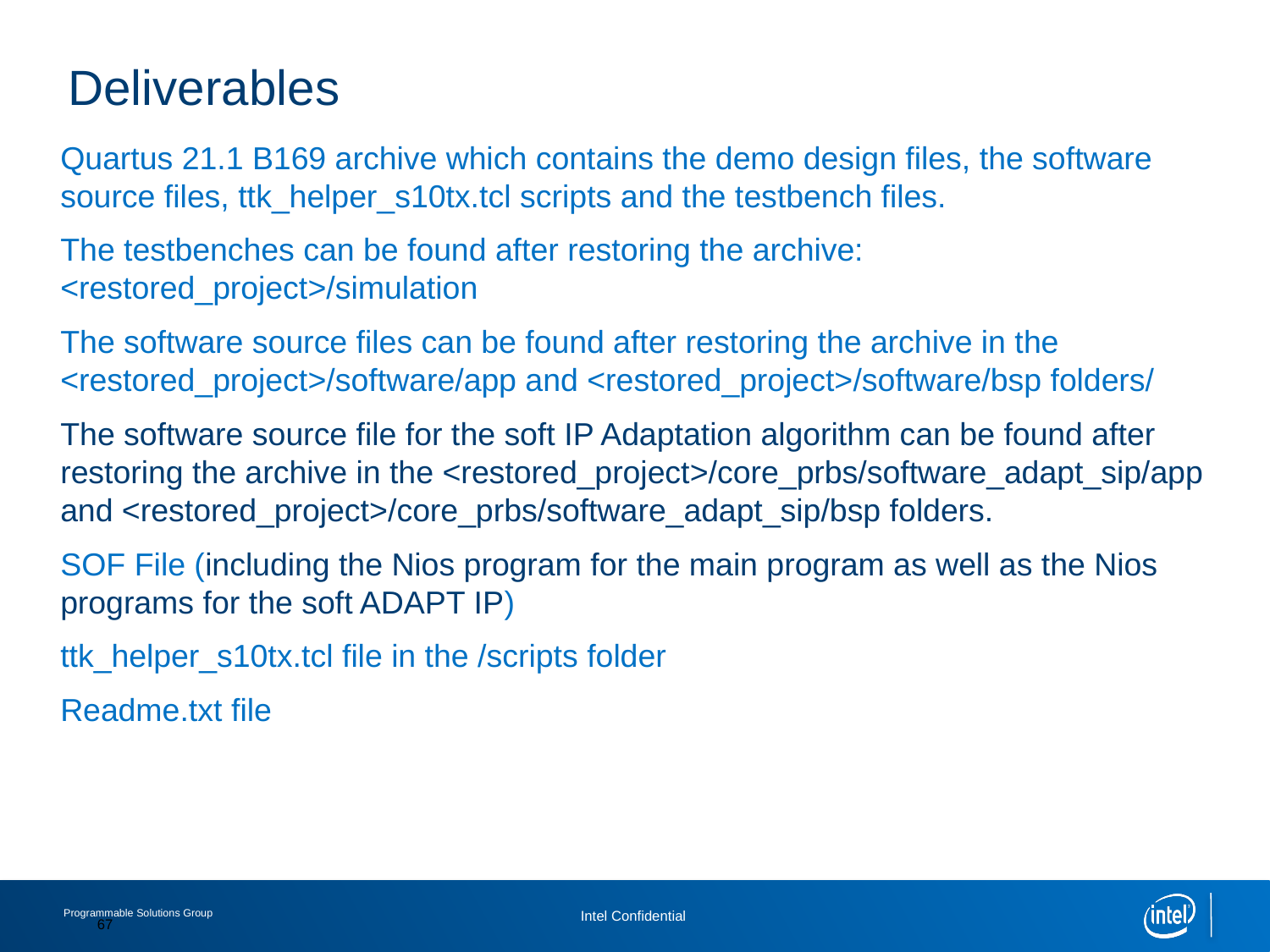

# Deliverables
Quartus 21.1 B169 archive which contains the demo design files, the software source files, ttk_helper_s10tx.tcl scripts and the testbench files.
The testbenches can be found after restoring the archive: <restored_project>/simulation
The software source files can be found after restoring the archive in the <restored_project>/software/app and <restored_project>/software/bsp folders/
The software source file for the soft IP Adaptation algorithm can be found after restoring the archive in the <restored_project>/core_prbs/software_adapt_sip/app and <restored_project>/core_prbs/software_adapt_sip/bsp folders.
SOF File (including the Nios program for the main program as well as the Nios programs for the soft ADAPT IP)
ttk_helper_s10tx.tcl file in the /scripts folder
Readme.txt file

67